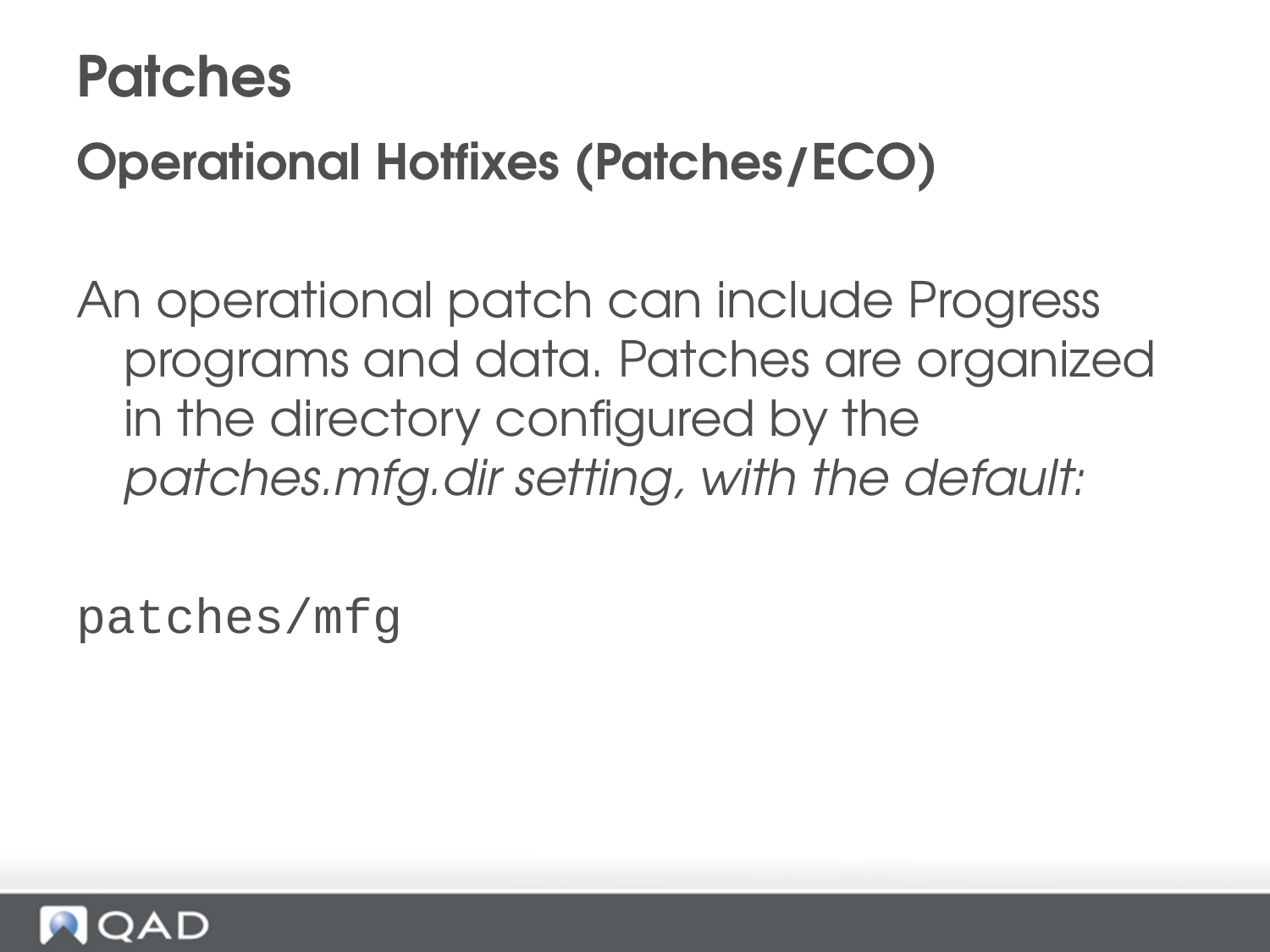

# Patches
Operational Hotfixes (Patches/ECO)

An operational patch can include Progress programs and data. Patches are organized in the directory configured by the patches.mfg.dir setting, with the default:

patches/mfg